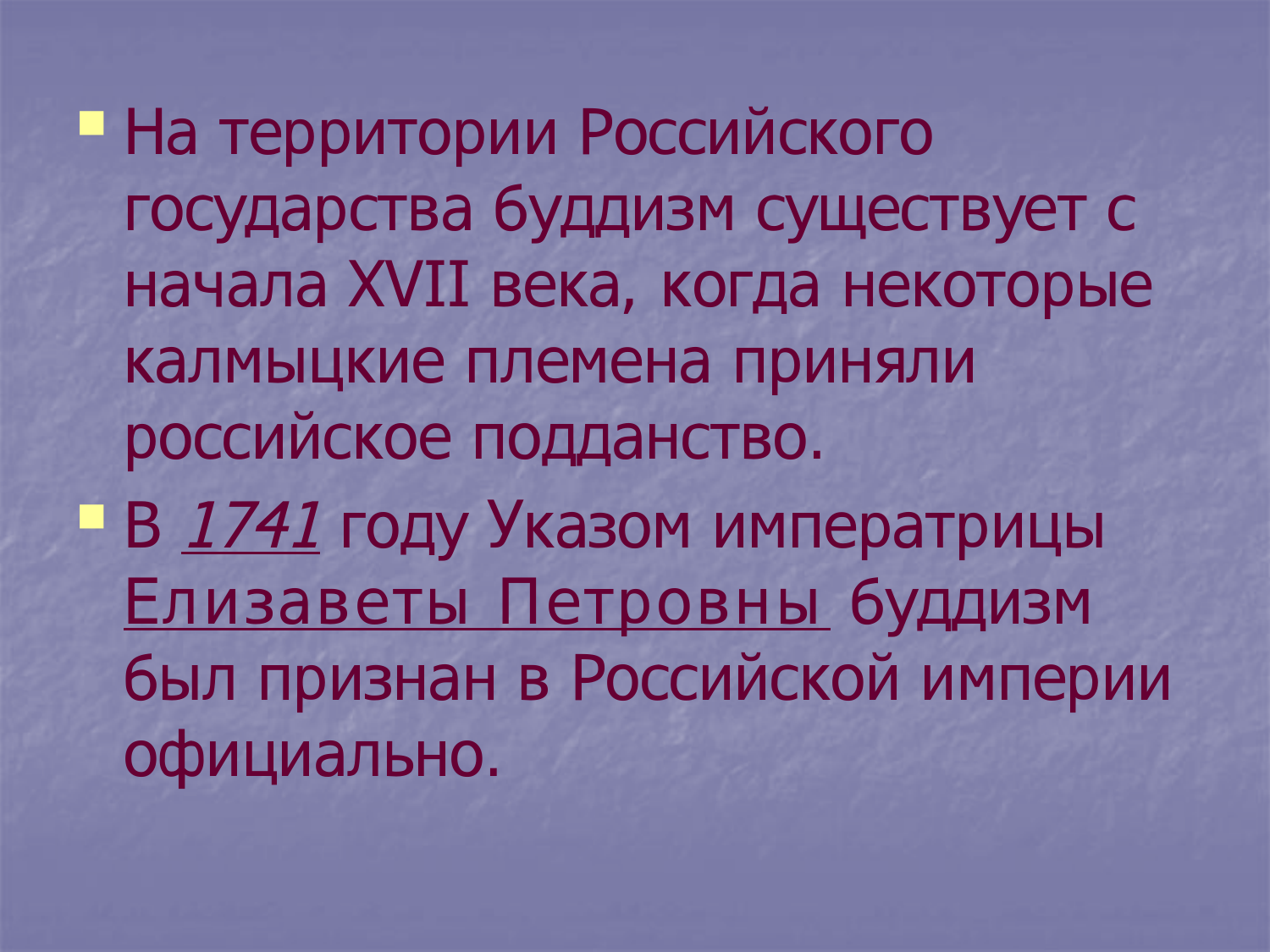

#
На территории Российского государства буддизм существует с начала XVII века, когда некоторые калмыцкие племена приняли российское подданство.
В 1741 году Указом императрицы Елизаветы Петровны буддизм был признан в Российской империи официально.